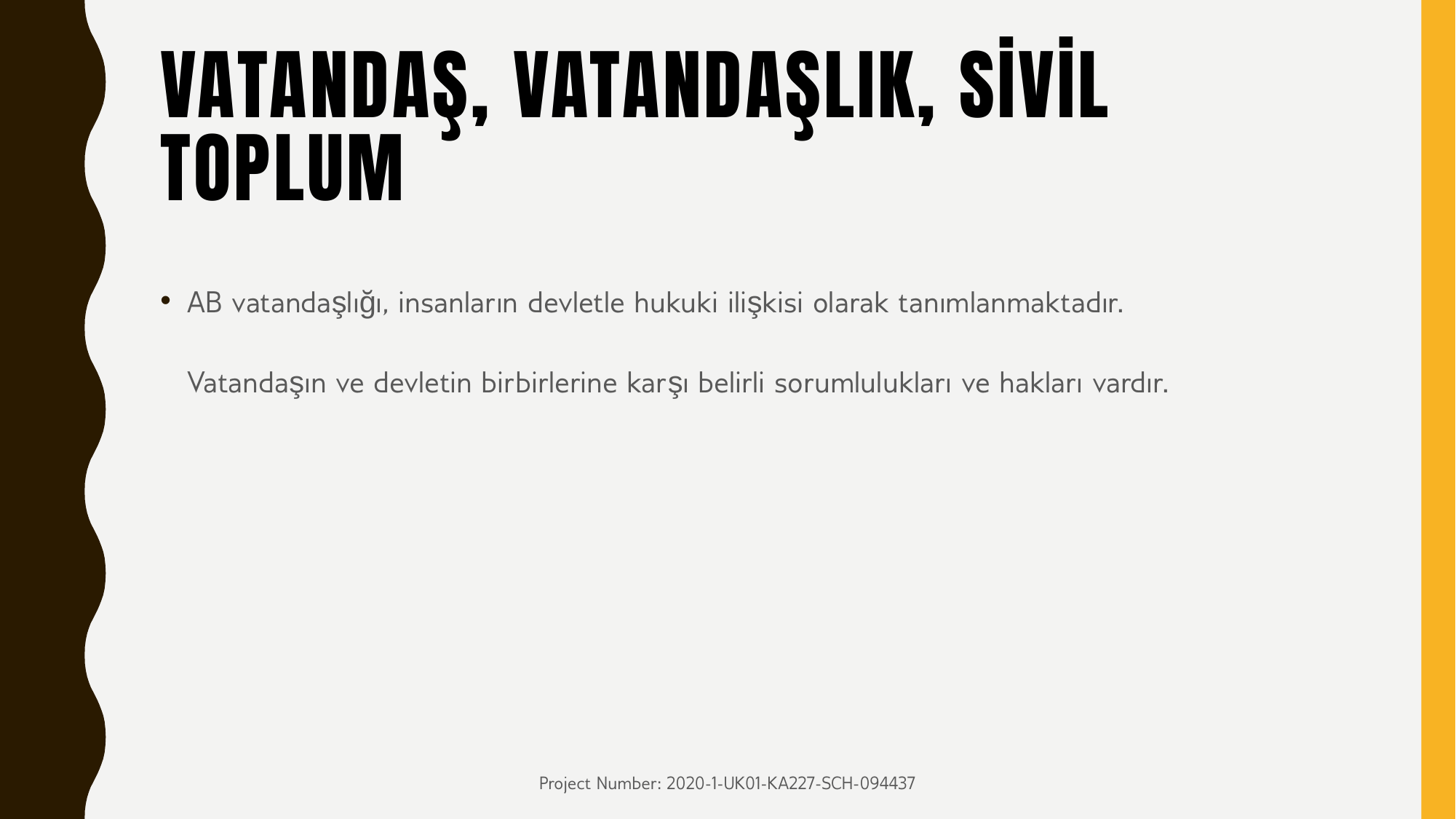

# VATANDAŞ, VATANDAŞLIK, SİVİL TOPLUM
AB vatandaşlığı, insanların devletle hukuki ilişkisi olarak tanımlanmaktadır.
Vatandaşın ve devletin birbirlerine karşı belirli sorumlulukları ve hakları vardır.
Project Number: 2020-1-UK01-KA227-SCH-094437